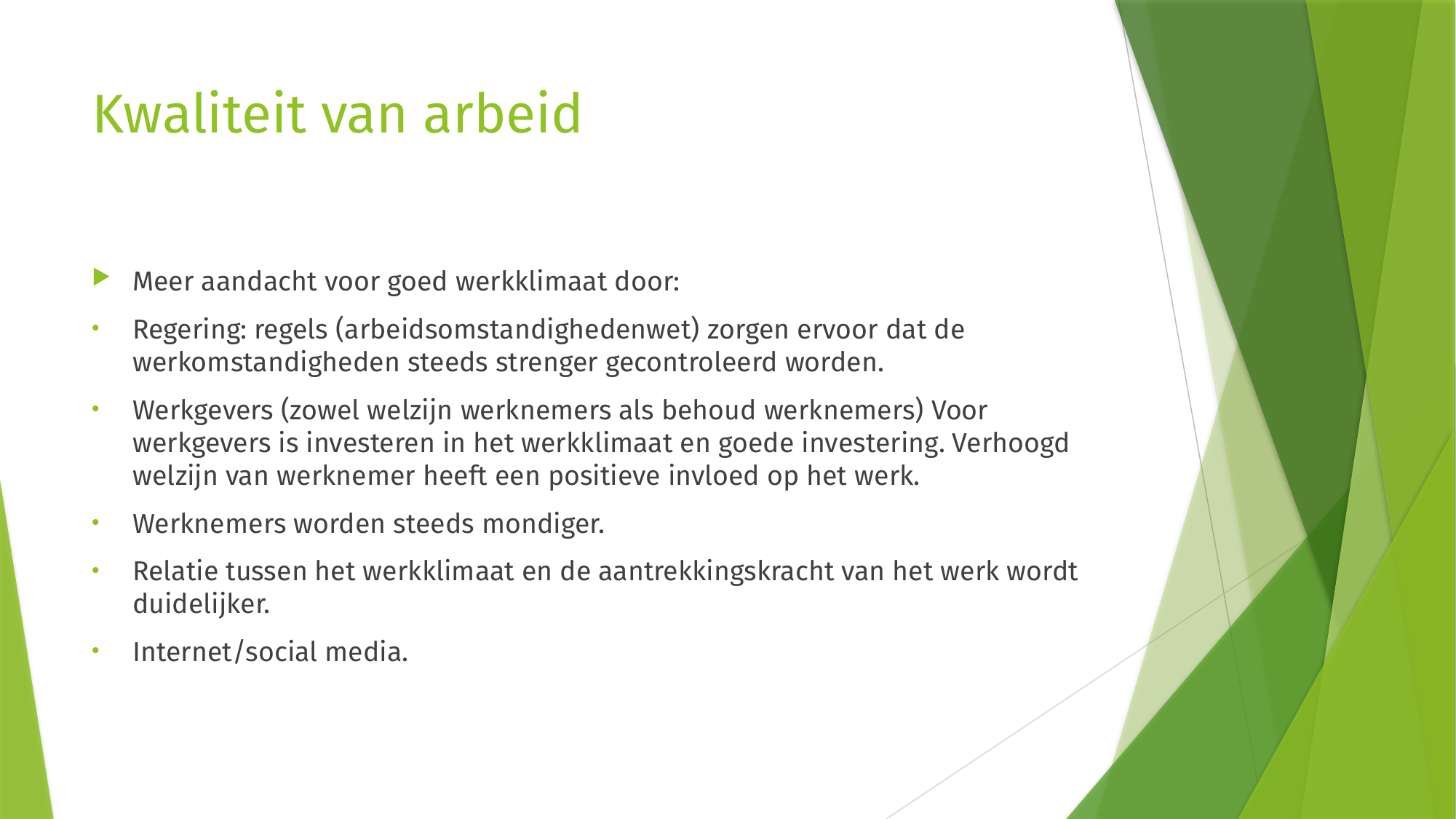

# Kwaliteit van arbeid
Meer aandacht voor goed werkklimaat door:
Regering: regels (arbeidsomstandighedenwet) zorgen ervoor dat de werkomstandigheden steeds strenger gecontroleerd worden.
Werkgevers (zowel welzijn werknemers als behoud werknemers) Voor werkgevers is investeren in het werkklimaat en goede investering. Verhoogd welzijn van werknemer heeft een positieve invloed op het werk.
Werknemers worden steeds mondiger.
Relatie tussen het werkklimaat en de aantrekkingskracht van het werk wordt duidelijker.
Internet/social media.